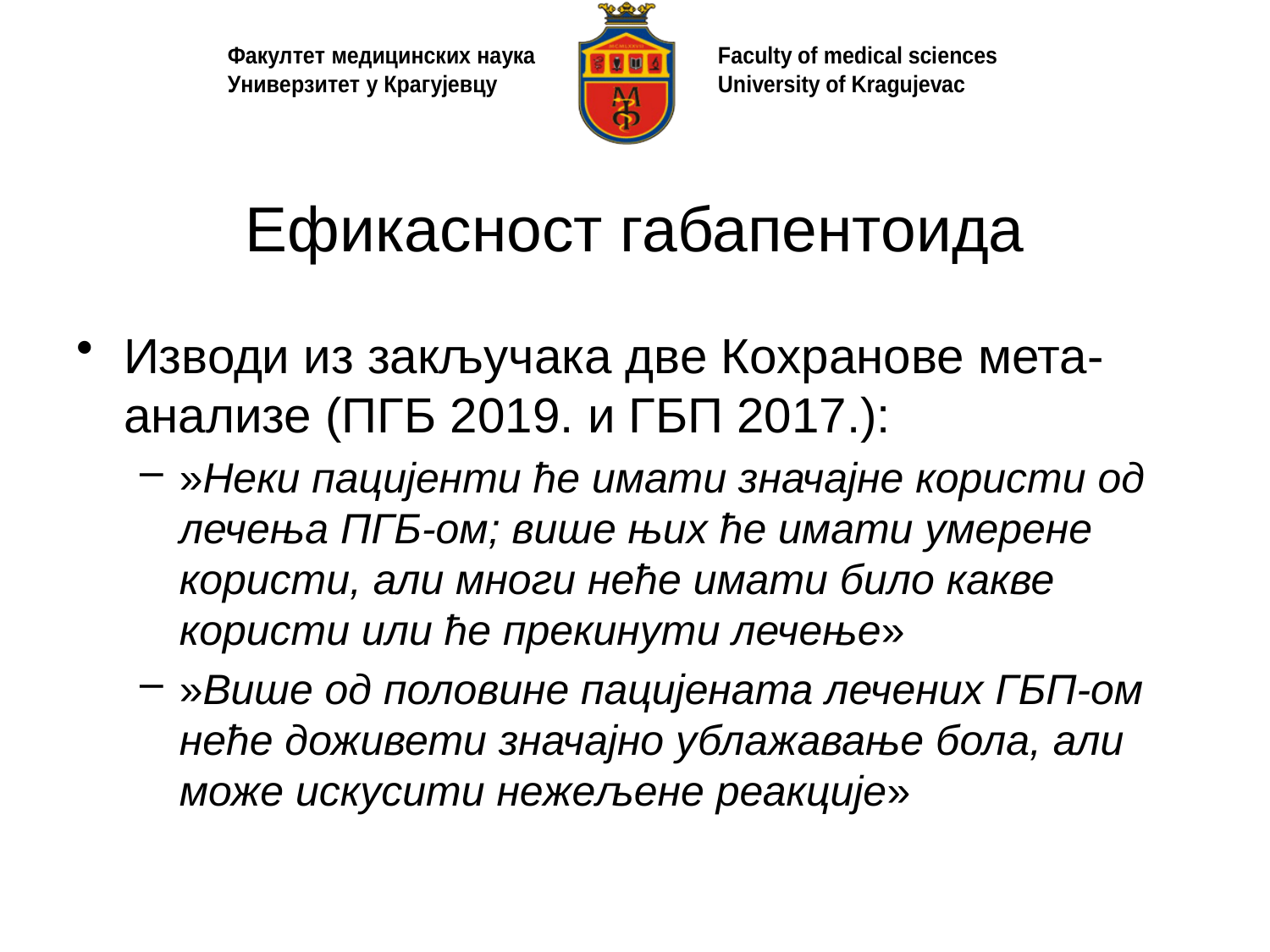

# Ефикасност габапентоида
Изводи из закључака две Кохранове мета-анализе (ПГБ 2019. и ГБП 2017.):
»Неки пацијенти ће имати значајне користи од лечења ПГБ-ом; више њих ће имати умерене користи, али многи неће имати било какве користи или ће прекинути лечење»
»Више од половине пацијената лечених ГБП-ом неће доживети значајно ублажавање бола, али може искусити нежељене реакције»